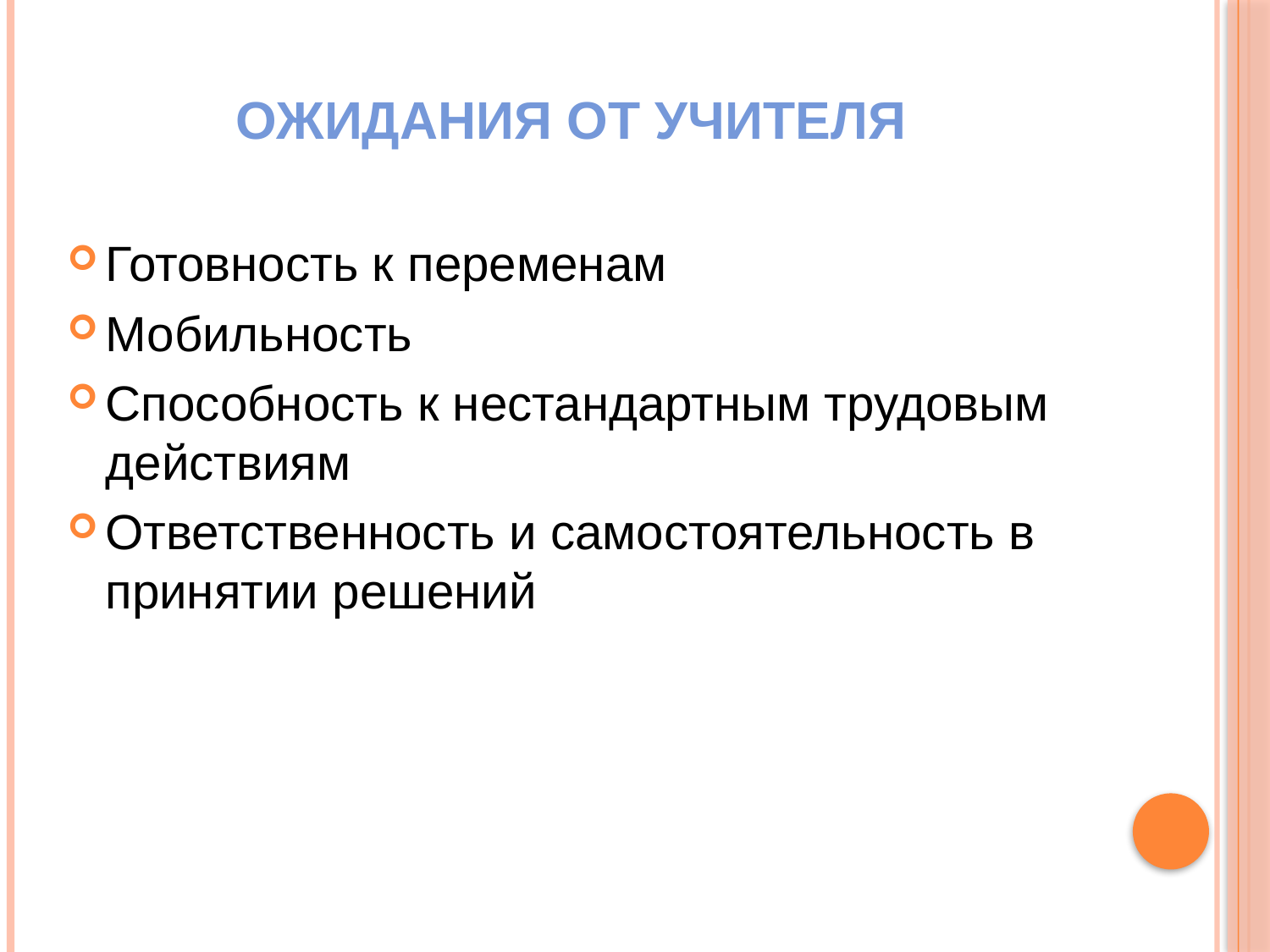

Ожидания от учителя
Готовность к переменам
Мобильность
Способность к нестандартным трудовым действиям
Ответственность и самостоятельность в принятии решений